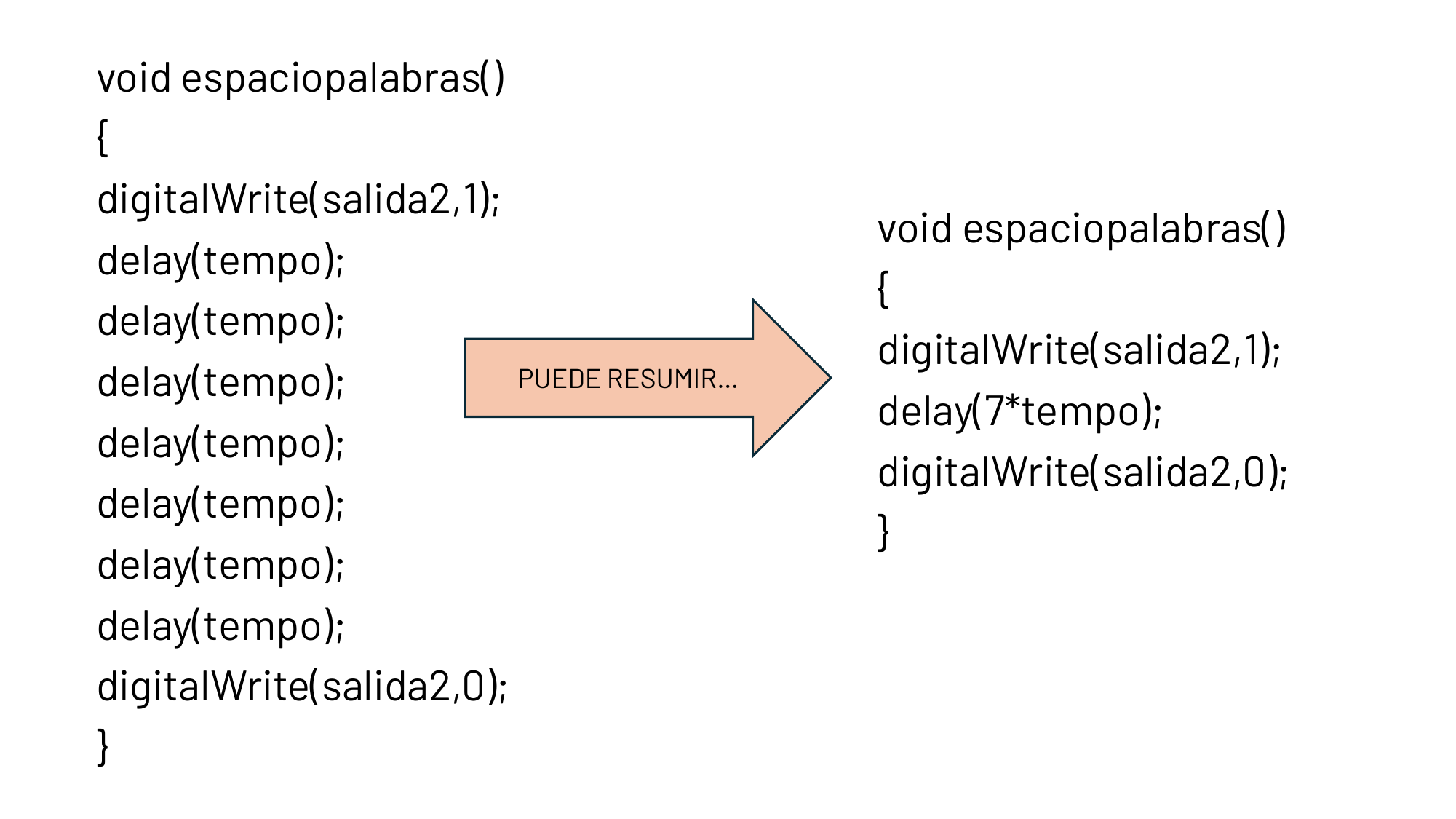

void espaciopalabras()
{
digitalWrite(salida2,1);
delay(tempo);
delay(tempo);
delay(tempo);
delay(tempo);
delay(tempo);
delay(tempo);
delay(tempo);
digitalWrite(salida2,0);
}
void espaciopalabras()
{
digitalWrite(salida2,1);
delay(7*tempo);
digitalWrite(salida2,0);
}
PUEDE RESUMIR…